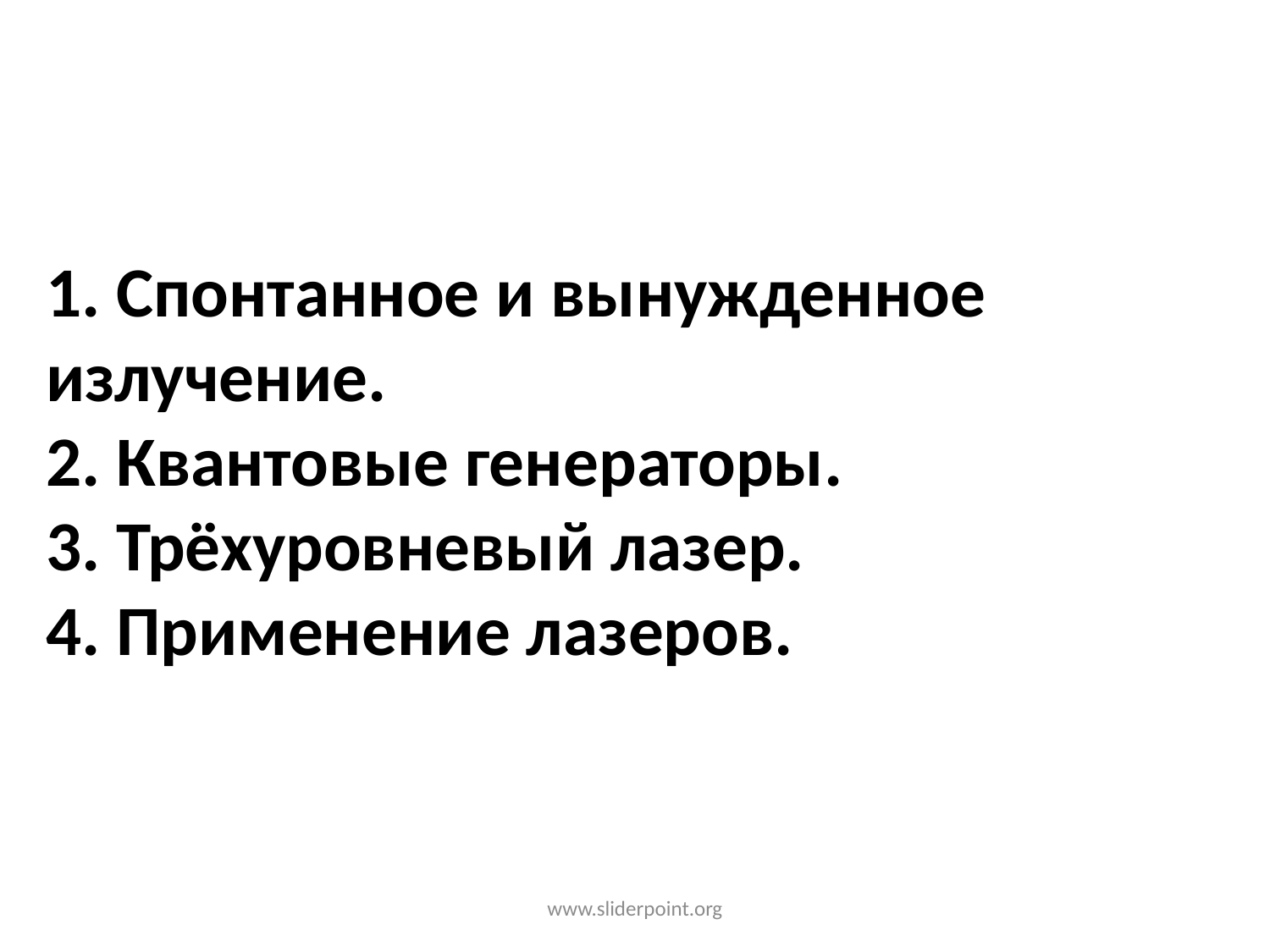

# 1. Спонтанное и вынужденное       излучение. 2. Квантовые генераторы. 3. Трёхуровневый лазер. 4. Применение лазеров.
www.sliderpoint.org